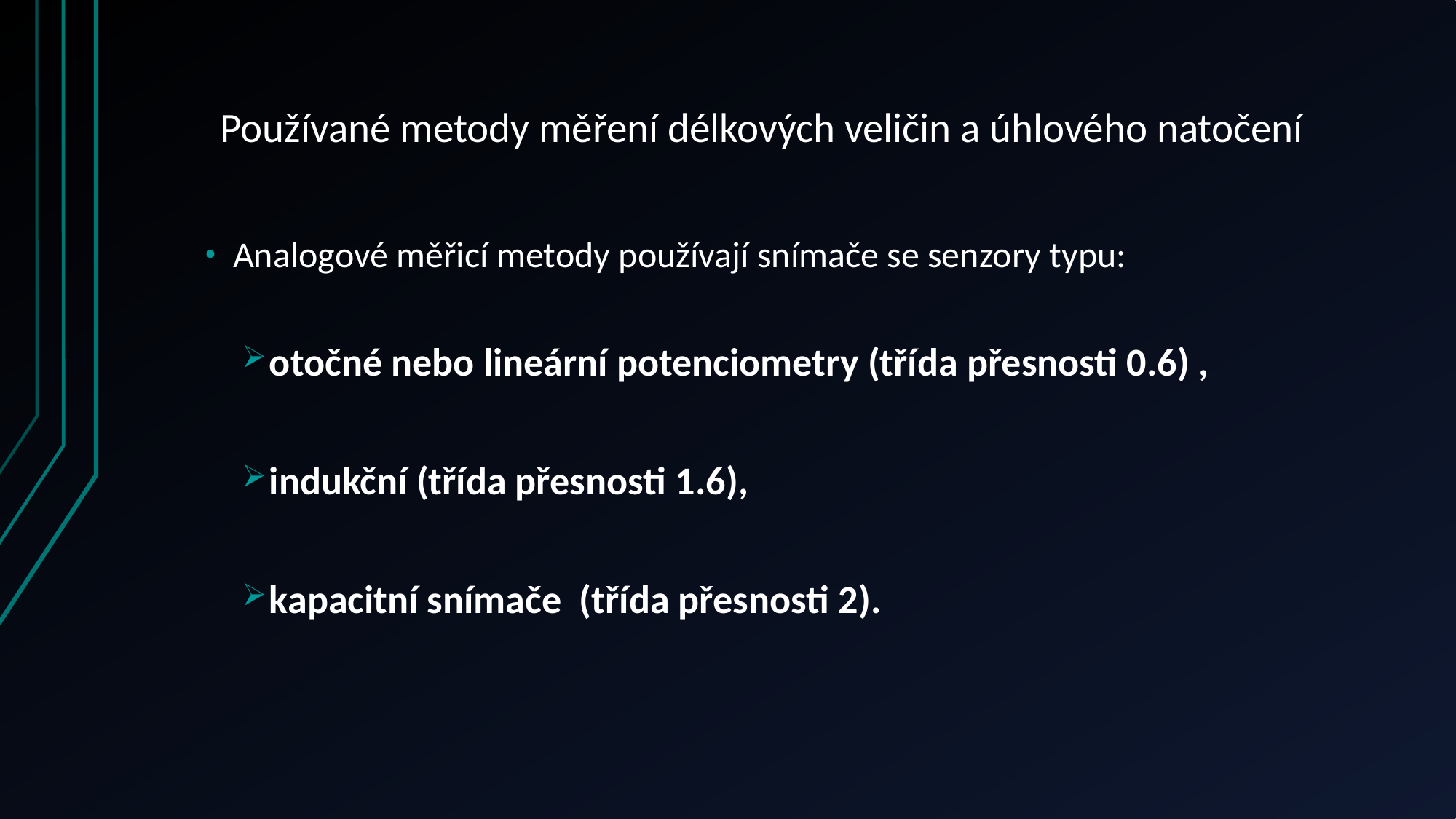

# Používané metody měření délkových veličin a úhlového natočení
Analogové měřicí metody používají snímače se senzory typu:

otočné nebo lineární potenciometry (třída přesnosti 0.6) ,

indukční (třída přesnosti 1.6),

kapacitní snímače  (třída přesnosti 2).